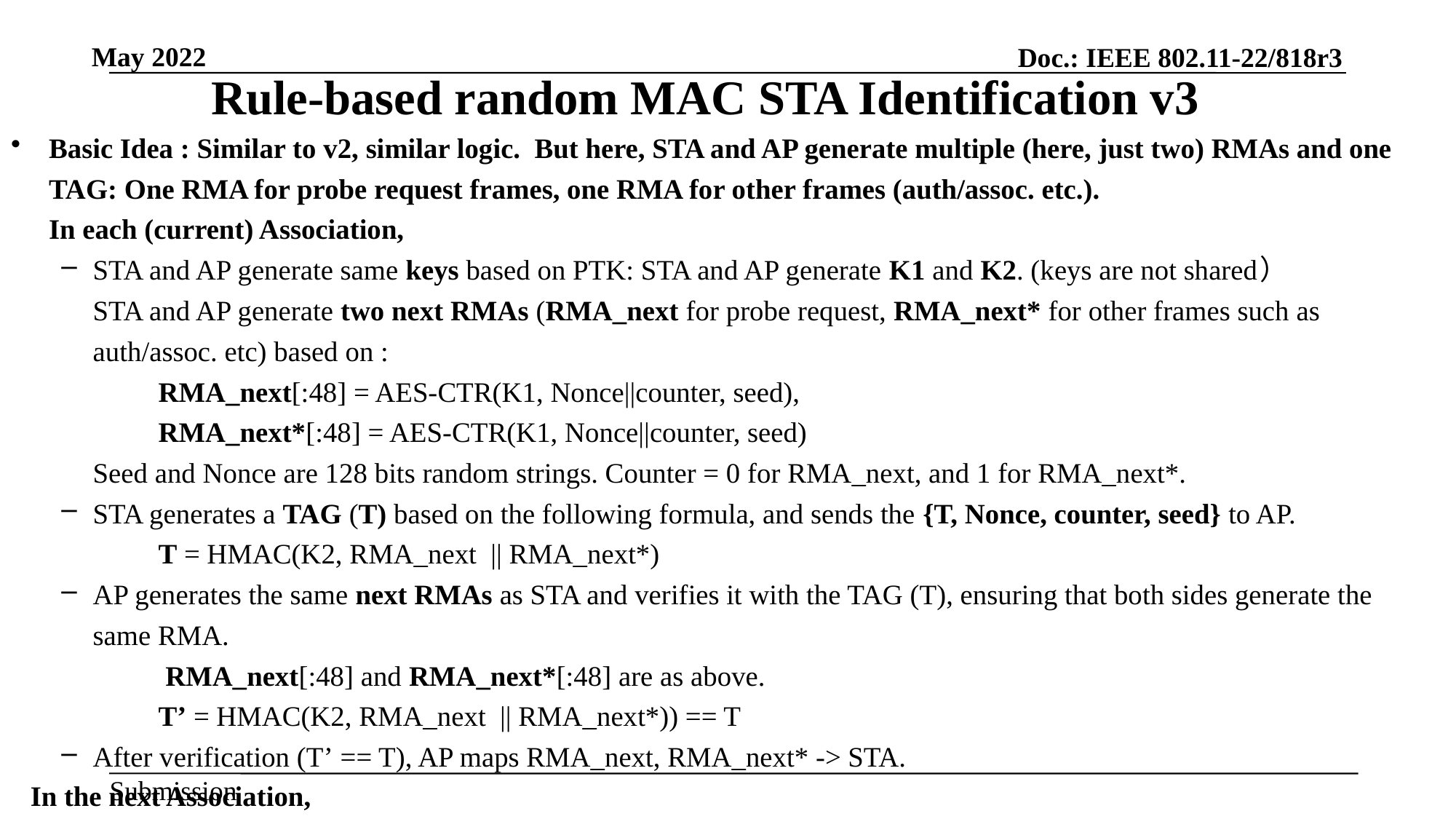

# Rule-based random MAC STA Identification v3
Basic Idea : Similar to v2, similar logic.  But here, STA and AP generate multiple (here, just two) RMAs and one TAG: One RMA for probe request frames, one RMA for other frames (auth/assoc. etc.).
In each (current) Association,
STA and AP generate same keys based on PTK: STA and AP generate K1 and K2. (keys are not shared）
STA and AP generate two next RMAs (RMA_next for probe request, RMA_next* for other frames such as auth/assoc. etc) based on :
		RMA_next[:48] = AES-CTR(K1, Nonce||counter, seed),
		RMA_next*[:48] = AES-CTR(K1, Nonce||counter, seed)
Seed and Nonce are 128 bits random strings. Counter = 0 for RMA_next, and 1 for RMA_next*.
STA generates a TAG (T) based on the following formula, and sends the {T, Nonce, counter, seed} to AP.
		T = HMAC(K2, RMA_next  || RMA_next*)
AP generates the same next RMAs as STA and verifies it with the TAG (T), ensuring that both sides generate the same RMA.
		 RMA_next[:48] and RMA_next*[:48] are as above.
		T’ = HMAC(K2, RMA_next  || RMA_next*)) == T
After verification (T’ == T), AP maps RMA_next, RMA_next* -> STA.
     In the next Association,
AP receives the Probe Req with RMA_next and/or other frames with RMA_next*, and identifies the STA.